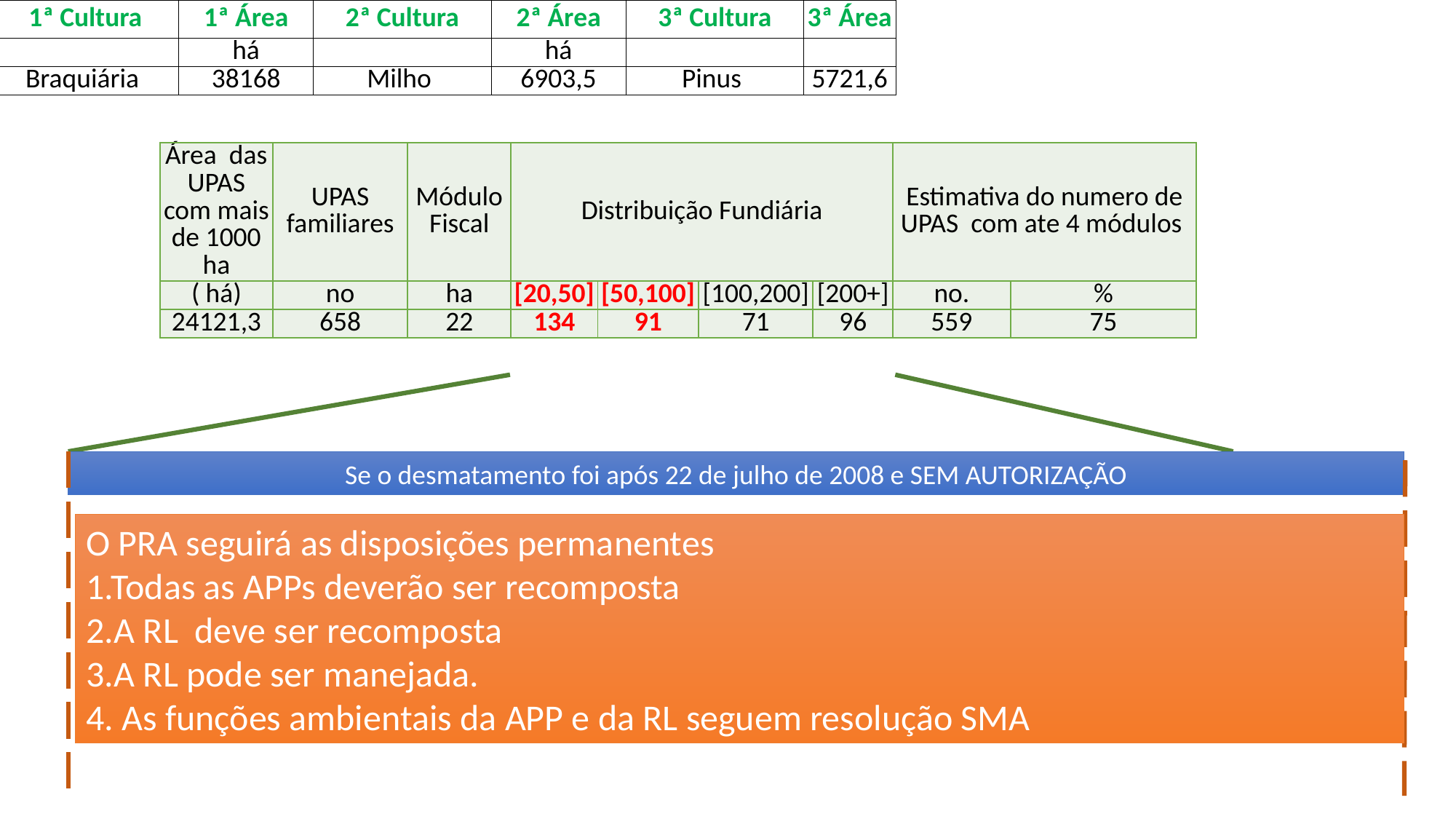

| 1ª Cultura | 1ª Área | 2ª Cultura | 2ª Área | 3ª Cultura | 3ª Área |
| --- | --- | --- | --- | --- | --- |
|  | há |  | há |  |  |
| Braquiária | 38168 | Milho | 6903,5 | Pinus | 5721,6 |
| Área das UPAS com mais de 1000 ha | UPAS familiares | Módulo Fiscal | Distribuição Fundiária |  |  |  | Estimativa do numero de UPAS com ate 4 módulos |  |
| --- | --- | --- | --- | --- | --- | --- | --- | --- |
| ( há) | no | ha | [20,50] | [50,100] | [100,200] | [200+] | no. | % |
| 24121,3 | 658 | 22 | 134 | 91 | 71 | 96 | 559 | 75 |
Se o desmatamento foi após 22 de julho de 2008 e SEM AUTORIZAÇÃO
O PRA seguirá as disposições permanentes
1.Todas as APPs deverão ser recomposta
2.A RL  deve ser recomposta
3.A RL pode ser manejada.
4. As funções ambientais da APP e da RL seguem resolução SMA